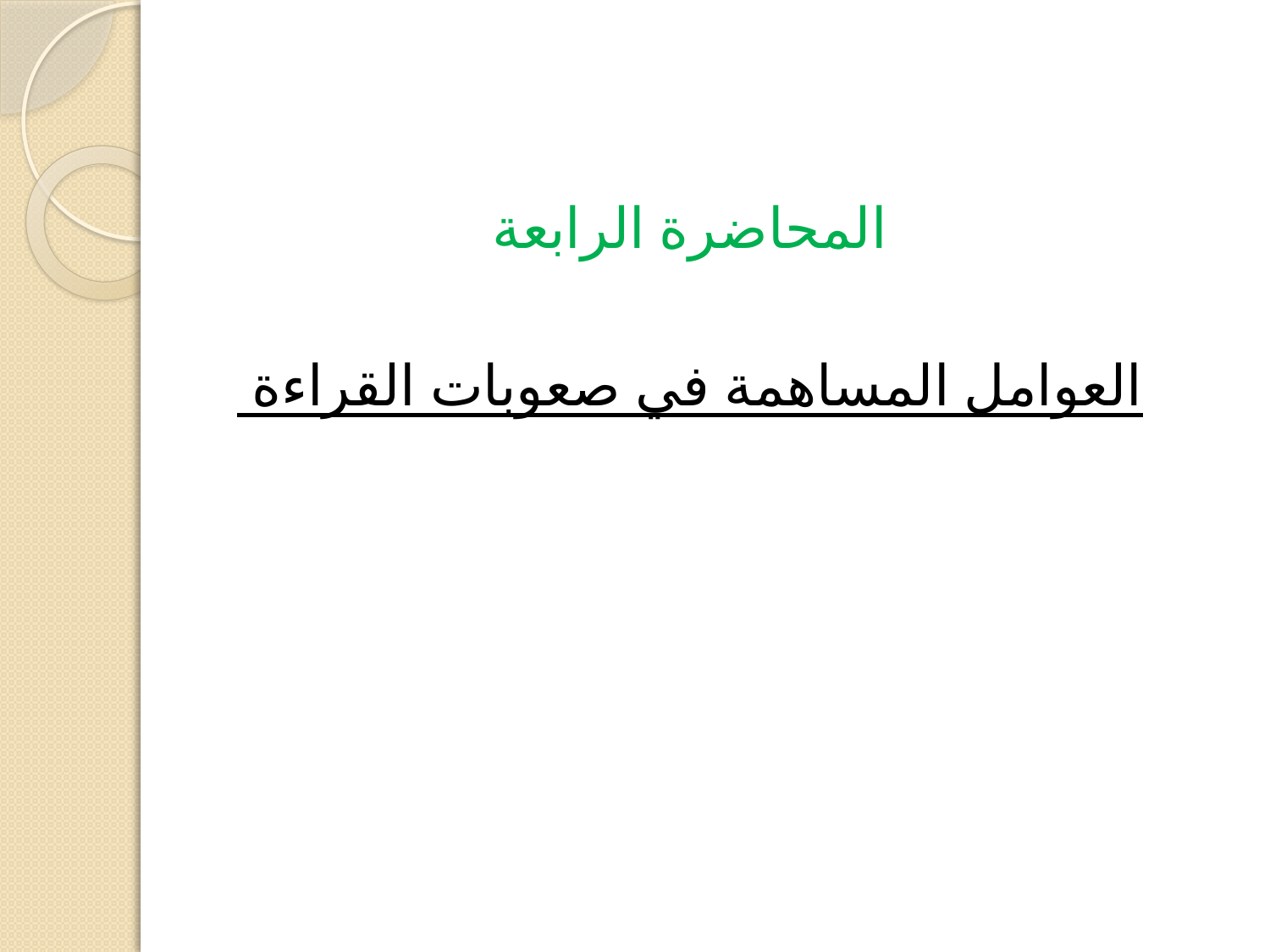

المحاضرة الرابعة

العوامل المساهمة في صعوبات القراءة